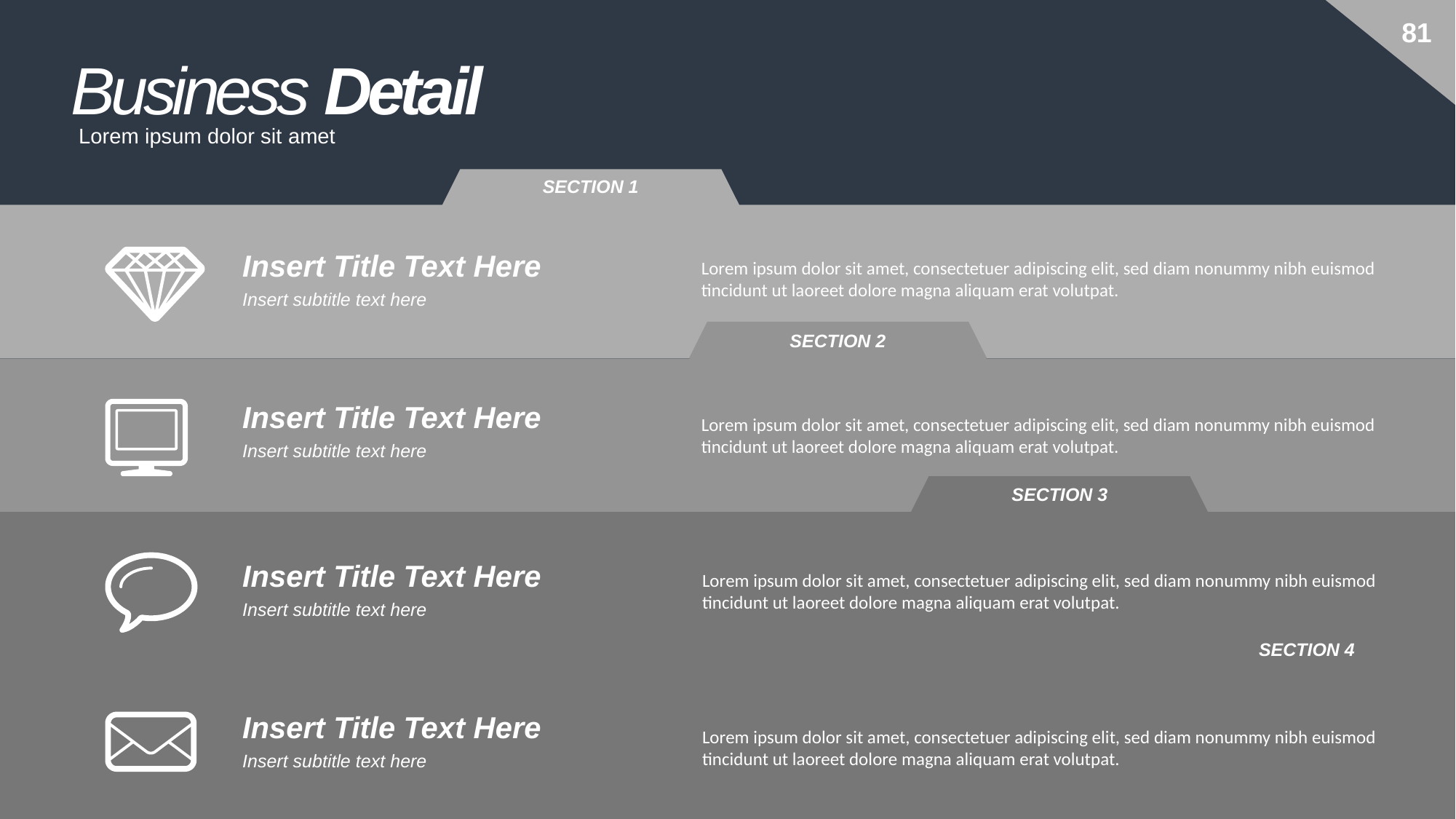

Business Detail
Lorem ipsum dolor sit amet
SECTION 1

Insert Title Text Here
Insert subtitle text here
Lorem ipsum dolor sit amet, consectetuer adipiscing elit, sed diam nonummy nibh euismod tincidunt ut laoreet dolore magna aliquam erat volutpat.

SECTION 2

Insert Title Text Here
Insert subtitle text here
Lorem ipsum dolor sit amet, consectetuer adipiscing elit, sed diam nonummy nibh euismod tincidunt ut laoreet dolore magna aliquam erat volutpat.

SECTION 3

Insert Title Text Here
Insert subtitle text here
Lorem ipsum dolor sit amet, consectetuer adipiscing elit, sed diam nonummy nibh euismod tincidunt ut laoreet dolore magna aliquam erat volutpat.

SECTION 4
Insert Title Text Here
Insert subtitle text here

Lorem ipsum dolor sit amet, consectetuer adipiscing elit, sed diam nonummy nibh euismod tincidunt ut laoreet dolore magna aliquam erat volutpat.